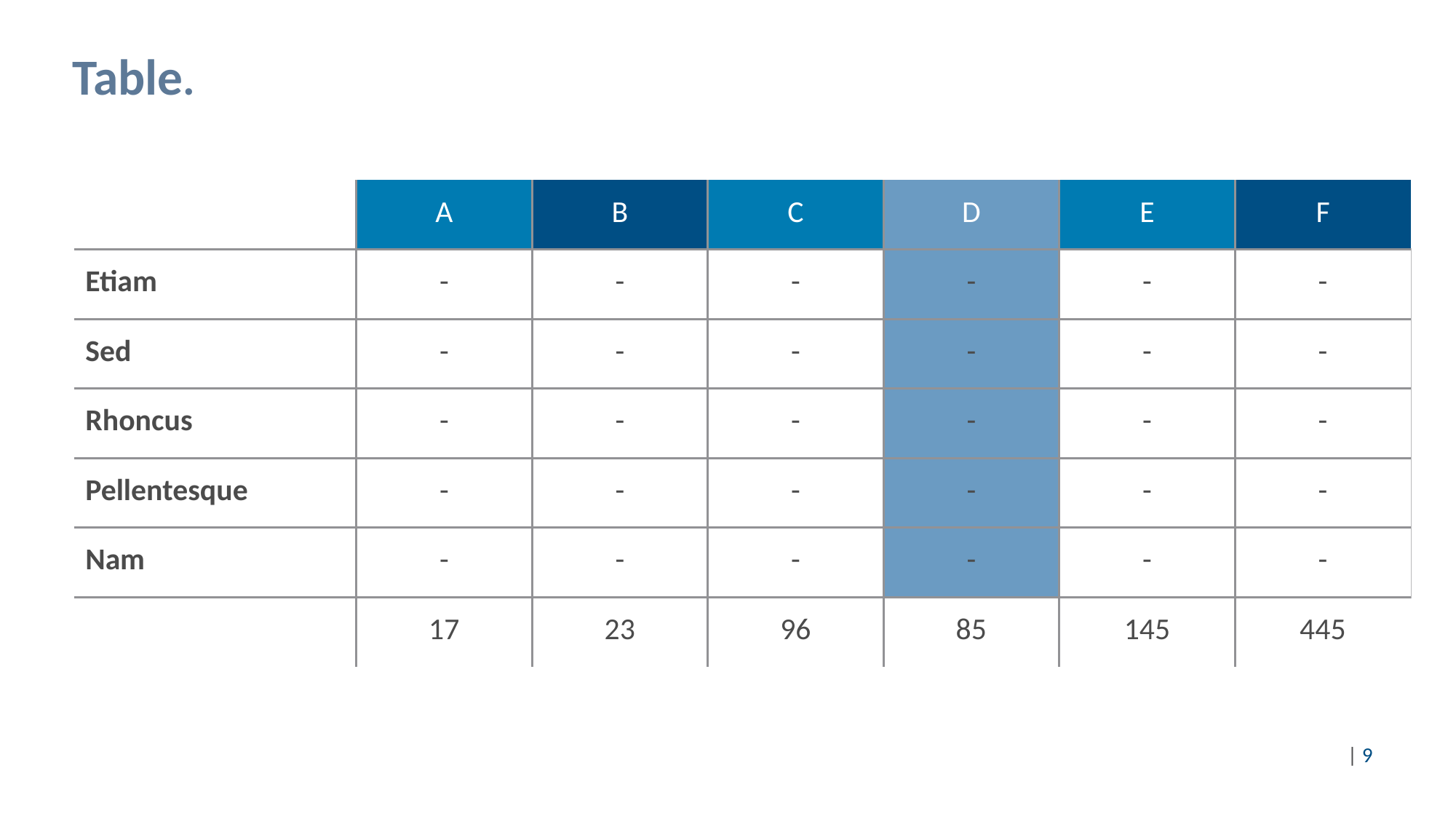

# Table.
|  | A | B | C | D | E | F |
| --- | --- | --- | --- | --- | --- | --- |
| Etiam | - | - | - | - | - | - |
| Sed | - | - | - | - | - | - |
| Rhoncus | - | - | - | - | - | - |
| Pellentesque | - | - | - | - | - | - |
| Nam | - | - | - | - | - | - |
|  | 17 | 23 | 96 | 85 | 145 | 445 |